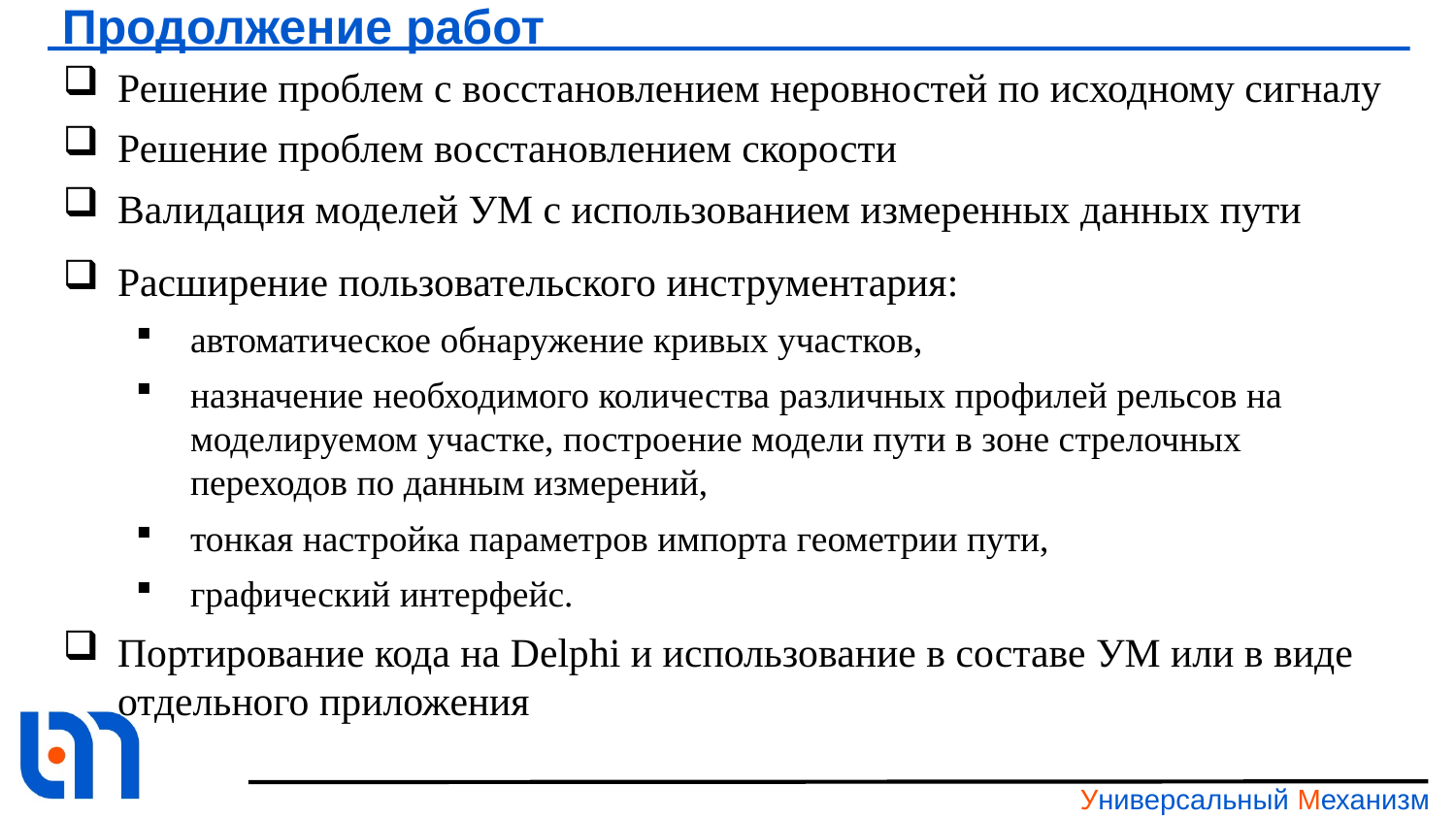

# Продолжение работ
Решение проблем с восстановлением неровностей по исходному сигналу
Решение проблем восстановлением скорости
Валидация моделей УМ с использованием измеренных данных пути
Расширение пользовательского инструментария:
автоматическое обнаружение кривых участков,
назначение необходимого количества различных профилей рельсов на моделируемом участке, построение модели пути в зоне стрелочных переходов по данным измерений,
тонкая настройка параметров импорта геометрии пути,
графический интерфейс.
Портирование кода на Delphi и использование в составе УМ или в виде отдельного приложения